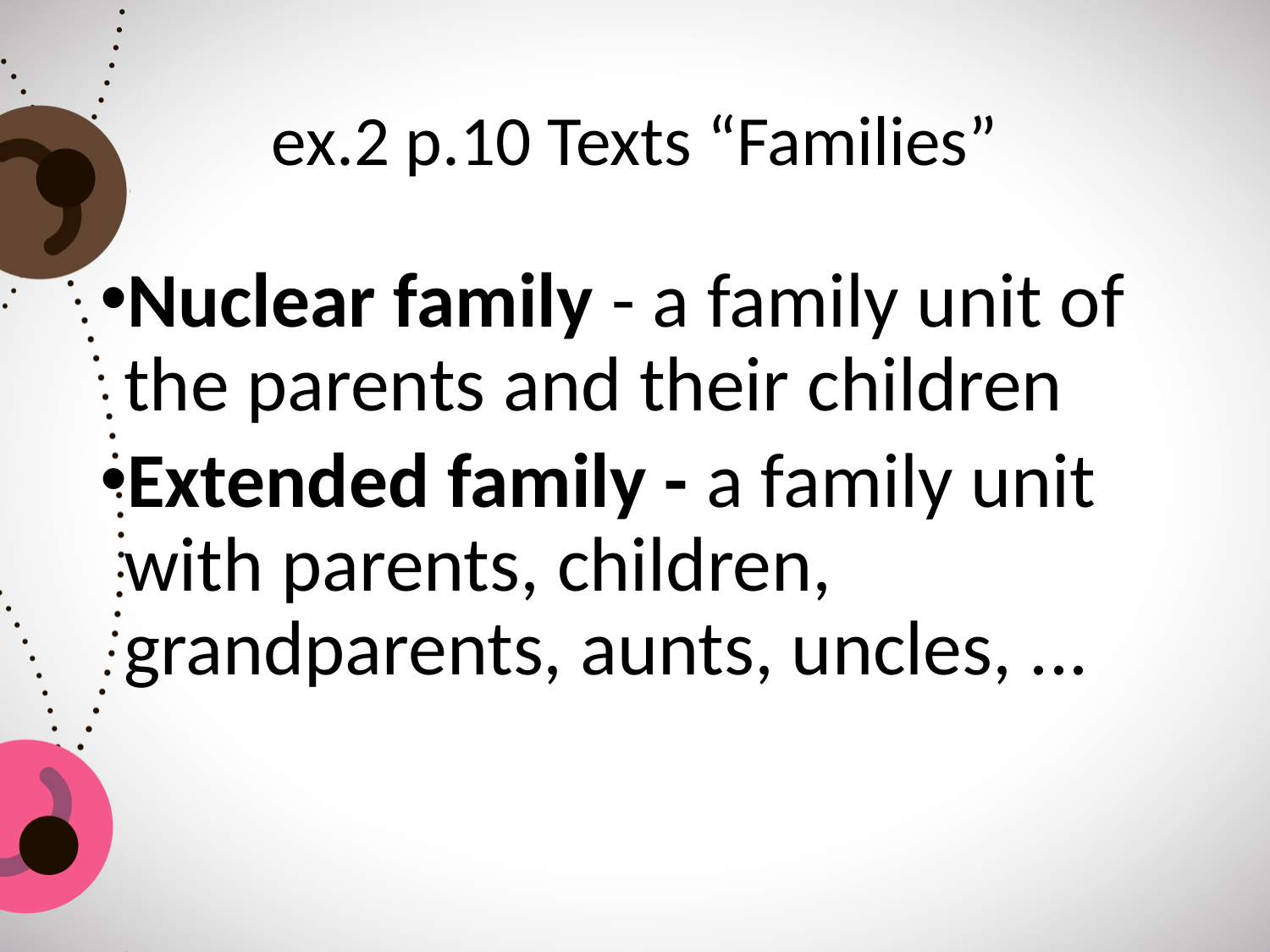

# ex.2 p.10 Texts “Families”
Nuclear family - a family unit of the parents and their children
Extended family - a family unit with parents, children, grandparents, aunts, uncles, ...